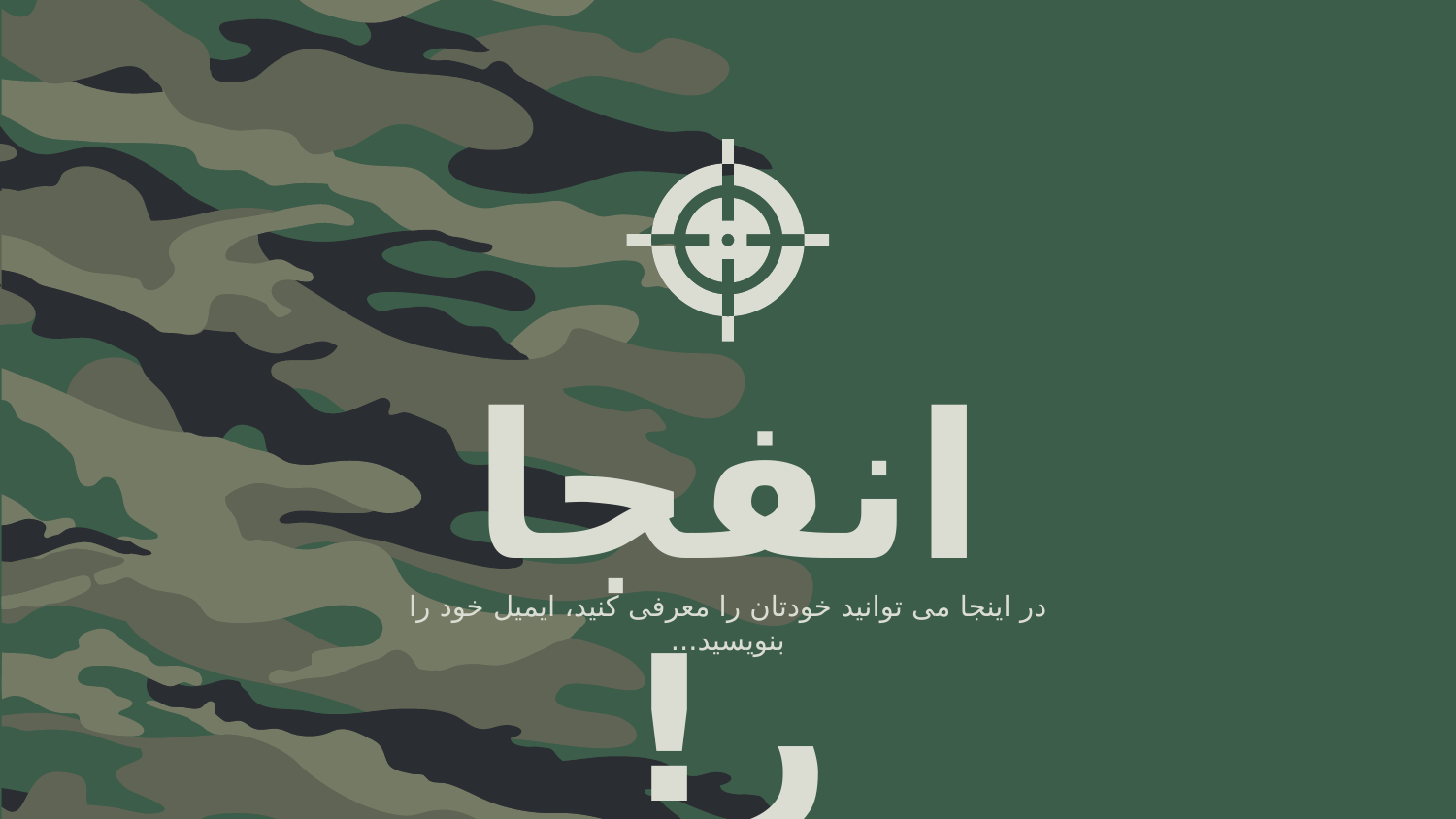

# انفجار!
در اینجا می توانید خودتان را معرفی کنید، ایمیل خود را بنویسید...